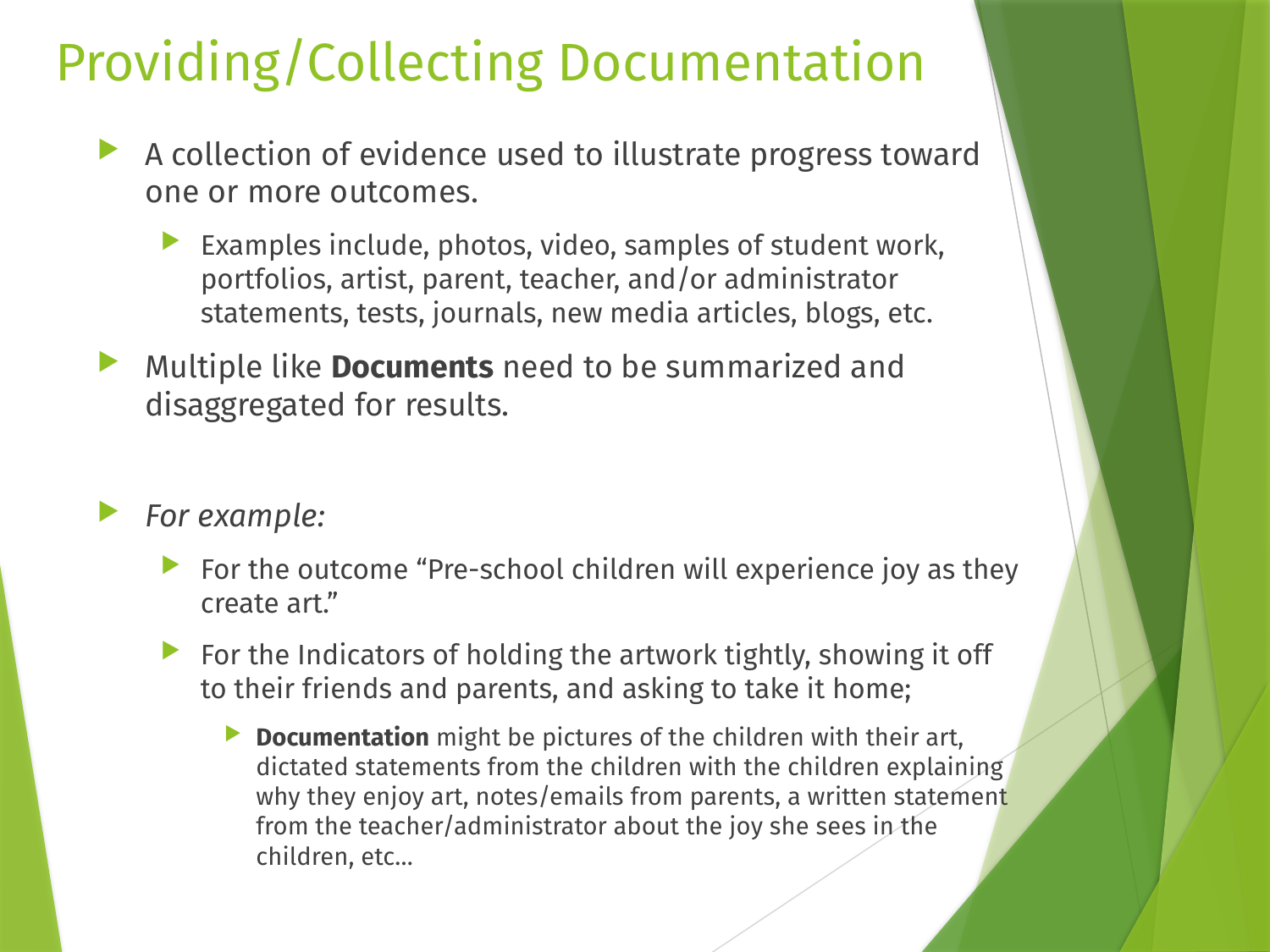

# Providing/Collecting Documentation
A collection of evidence used to illustrate progress toward one or more outcomes.
Examples include, photos, video, samples of student work, portfolios, artist, parent, teacher, and/or administrator statements, tests, journals, new media articles, blogs, etc.
Multiple like Documents need to be summarized and disaggregated for results.

For example:
For the outcome “Pre-school children will experience joy as they create art.”
For the Indicators of holding the artwork tightly, showing it off to their friends and parents, and asking to take it home;
Documentation might be pictures of the children with their art, dictated statements from the children with the children explaining why they enjoy art, notes/emails from parents, a written statement from the teacher/administrator about the joy she sees in the children, etc…